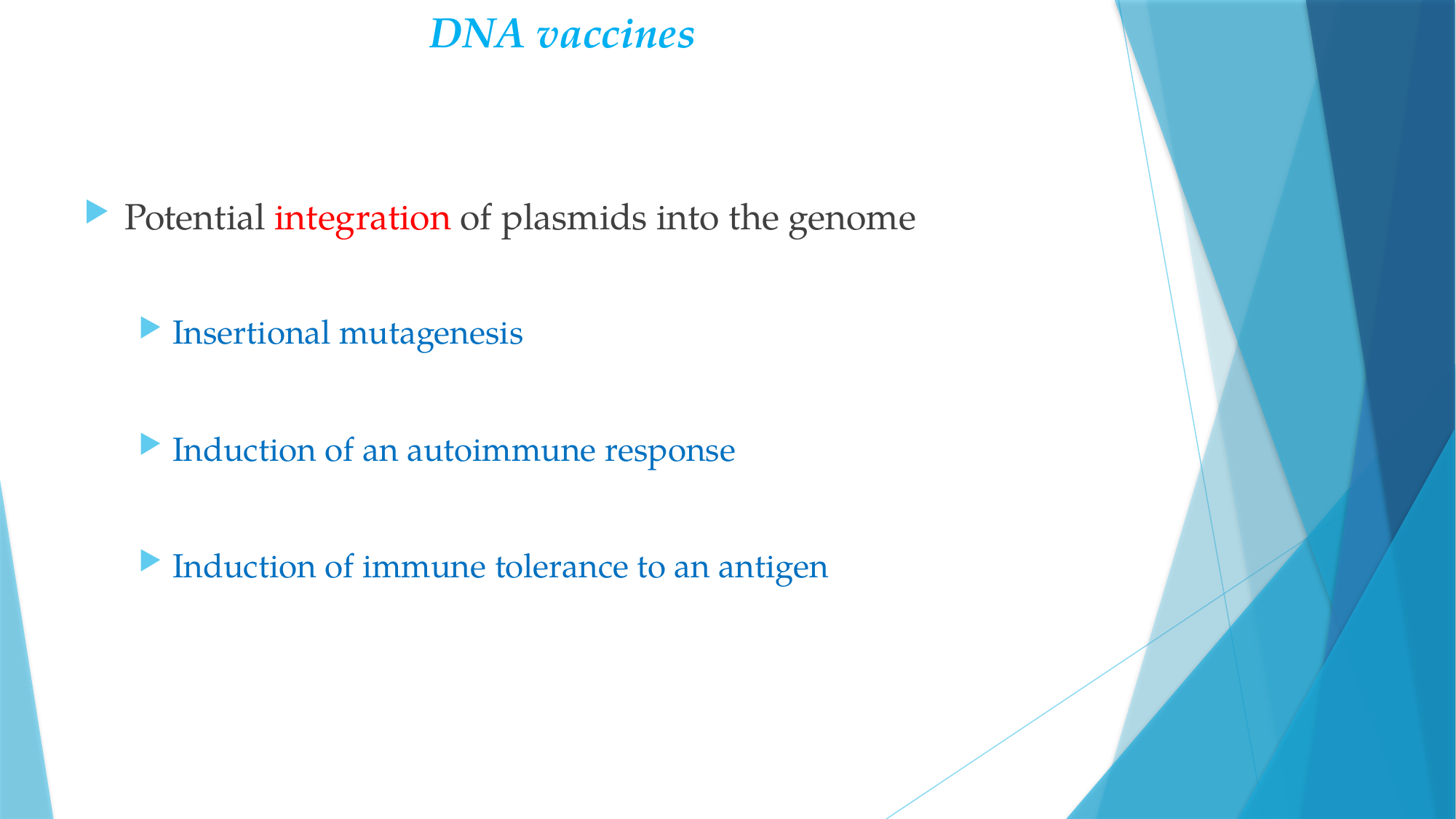

DNA vaccines
Potential integration of plasmids into the genome

Insertional mutagenesis

Induction of an autoimmune response

Induction of immune tolerance to an antigen